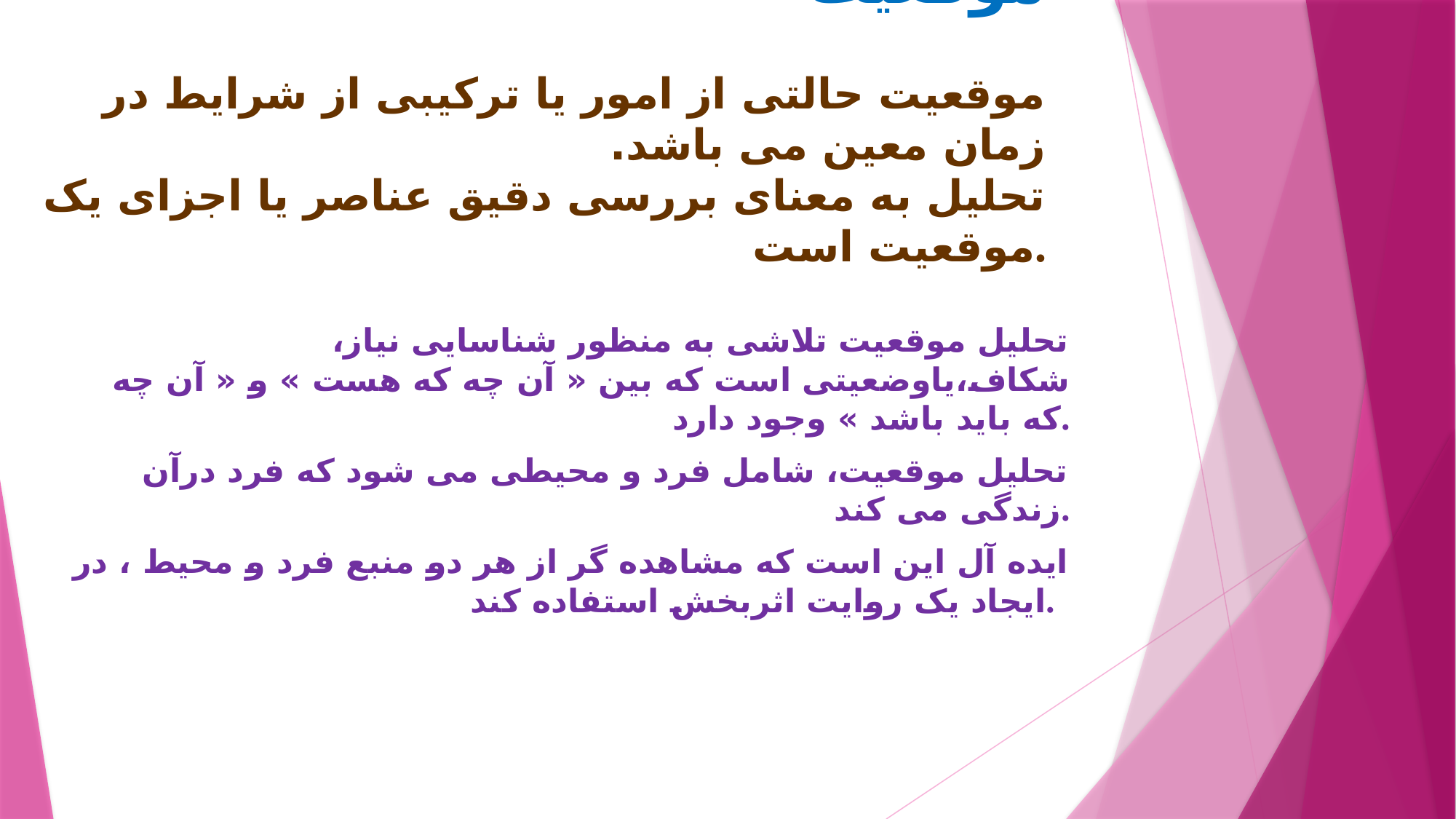

# موقعیت موقعیت حالتی از امور یا ترکیبی از شرایط در زمان معین می باشد. تحلیل به معنای بررسی دقیق عناصر یا اجزای یک موقعیت است.
تحلیل موقعیت تلاشی به منظور شناسایی نیاز، شکاف،یاوضعیتی است که بین « آن چه که هست » و « آن چه که باید باشد » وجود دارد.
تحلیل موقعیت، شامل فرد و محیطی می شود که فرد درآن زندگی می کند.
ایده آل این است که مشاهده گر از هر دو منبع فرد و محیط ، در ایجاد یک روایت اثربخش استفاده کند.